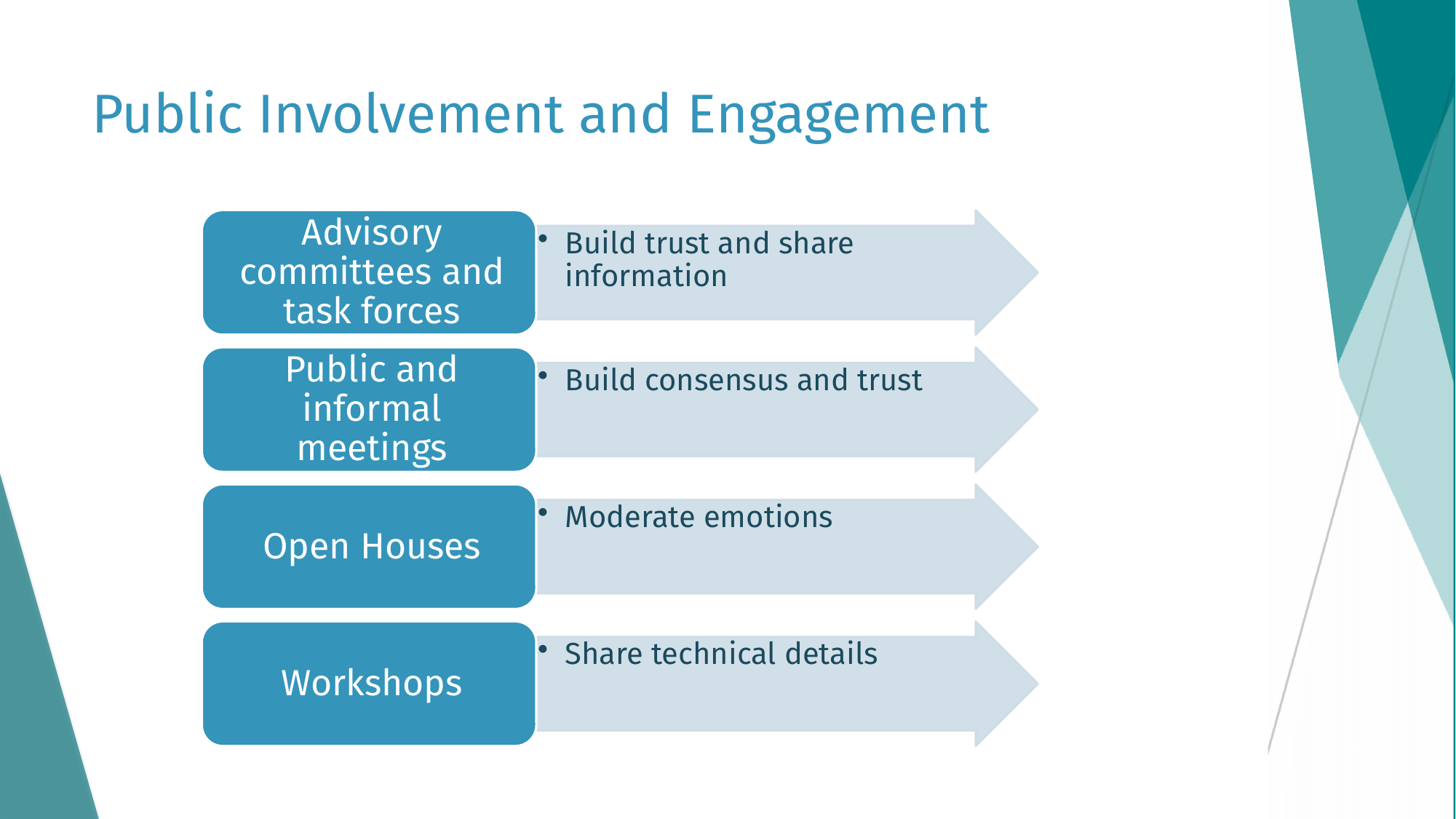

# Public Involvement and Engagement
Build trust and share information
Advisory committees and task forces
Build consensus and trust
Public and informal meetings
Moderate emotions
Open Houses
Share technical details
Workshops
22